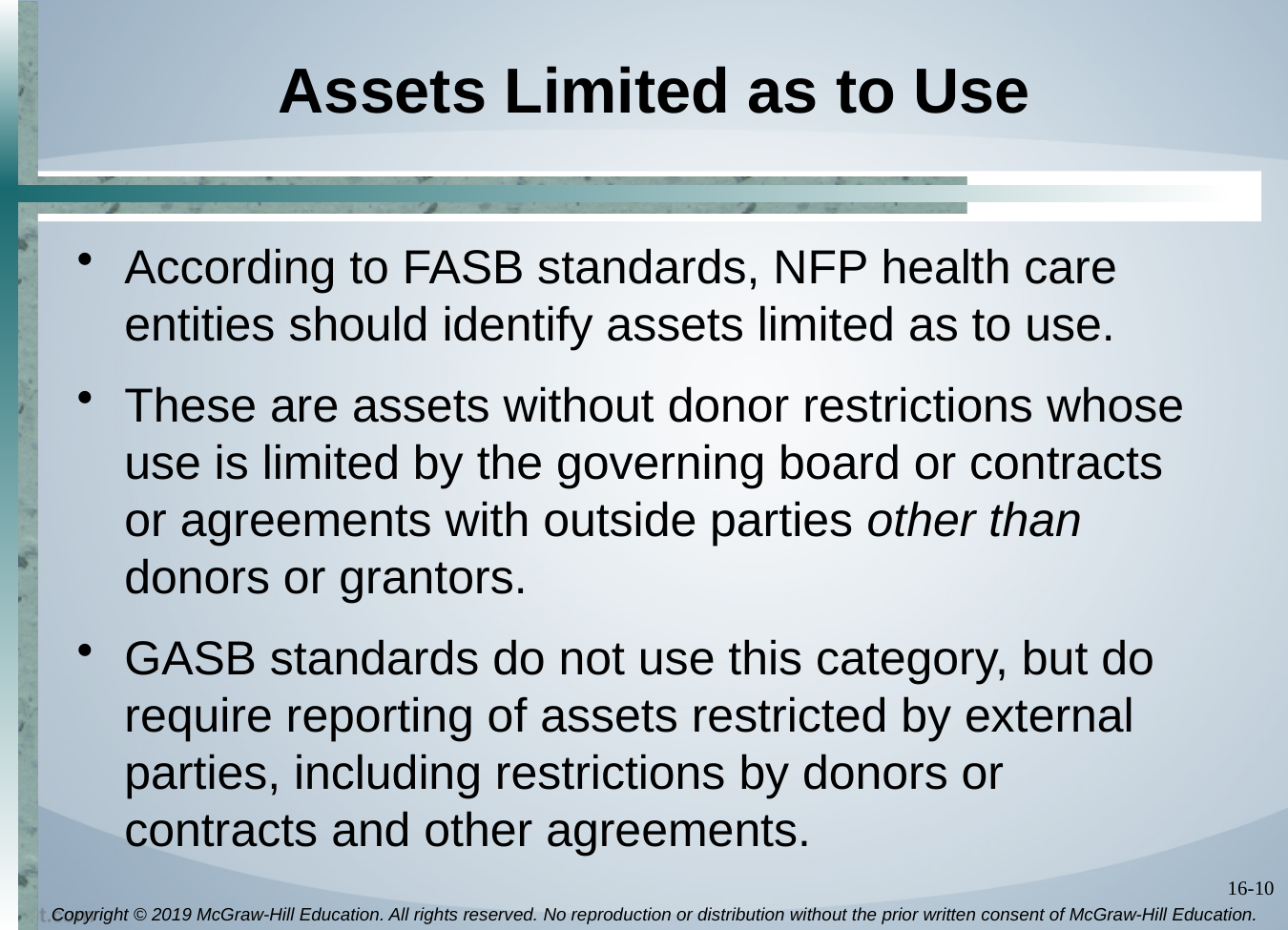

# Assets Limited as to Use
According to FASB standards, NFP health care entities should identify assets limited as to use.
These are assets without donor restrictions whose use is limited by the governing board or contracts or agreements with outside parties other than donors or grantors.
GASB standards do not use this category, but do require reporting of assets restricted by external parties, including restrictions by donors or contracts and other agreements.